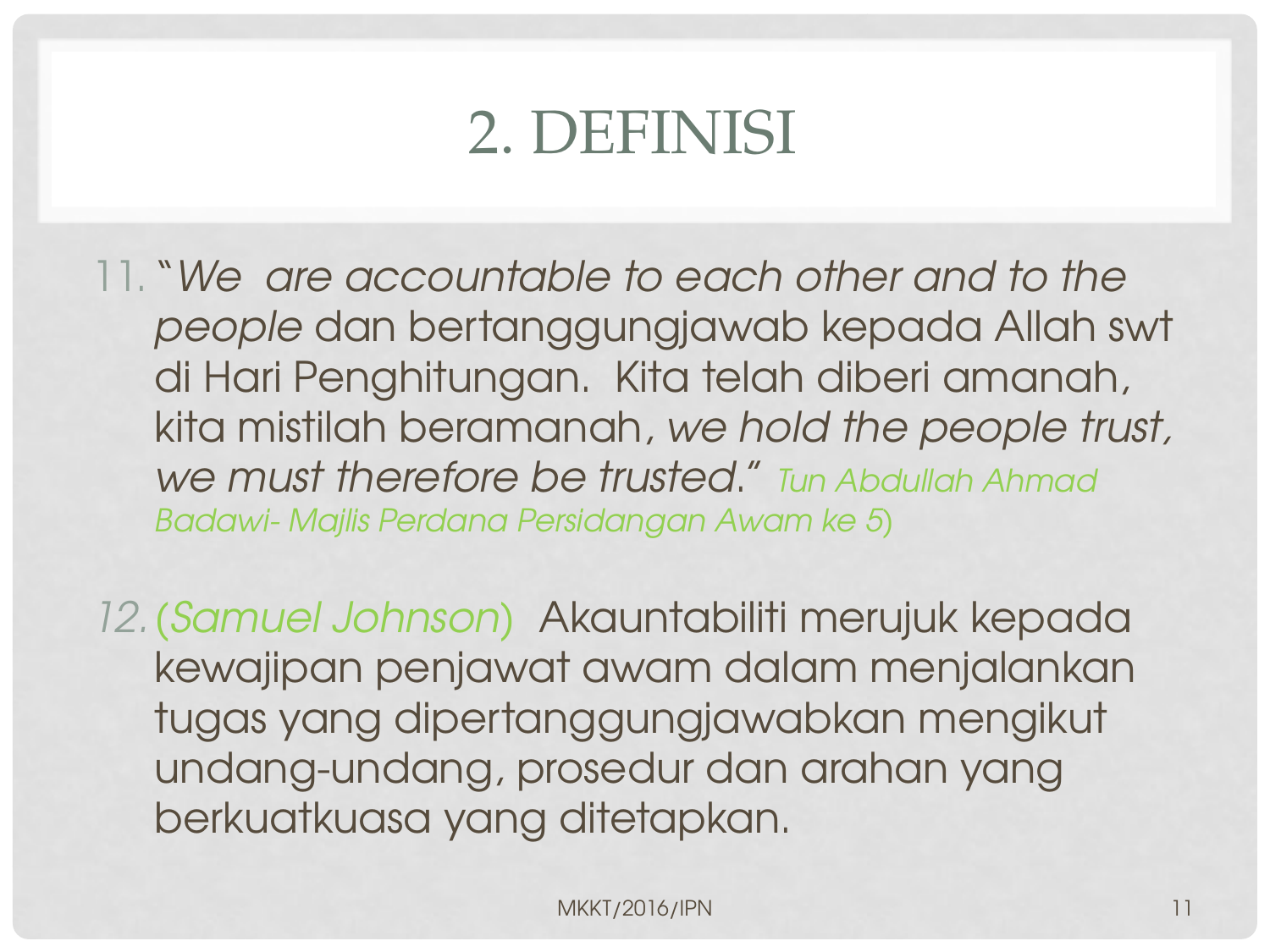

# 2. DEFINISI
“We  are accountable to each other and to the people dan bertanggungjawab kepada Allah swt di Hari Penghitungan.  Kita telah diberi amanah, kita mistilah beramanah, we hold the people trust, we must therefore be trusted.” Tun Abdullah Ahmad Badawi- Majlis Perdana Persidangan Awam ke 5)

(Samuel Johnson)  Akauntabiliti merujuk kepada kewajipan penjawat awam dalam menjalankan tugas yang dipertanggungjawabkan mengikut undang-undang, prosedur dan arahan yang berkuatkuasa yang ditetapkan.
MKKT/2016/IPN
11